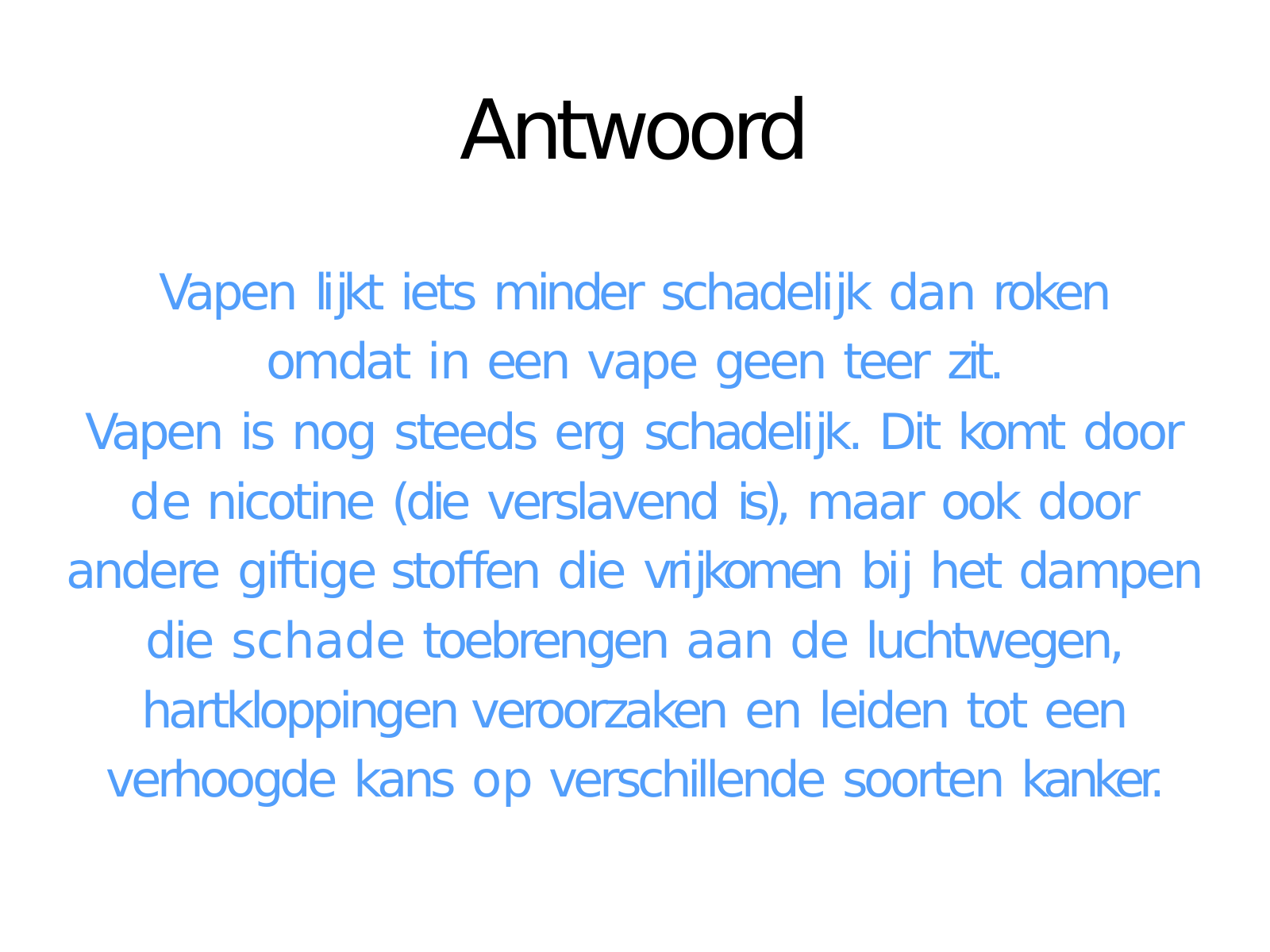

# Antwoord
Vapen lĳkt iets minder schadelĳk dan roken omdat in een vape geen teer zit.
Vapen is nog steeds erg schadelĳk. Dit komt door de nicotine (die verslavend is), maar ook door andere giftige stoffen die vrĳkomen bĳ het dampen die schade toebrengen aan de luchtwegen, hartkloppingen veroorzaken en leiden tot een verhoogde kans op verschillende soorten kanker.